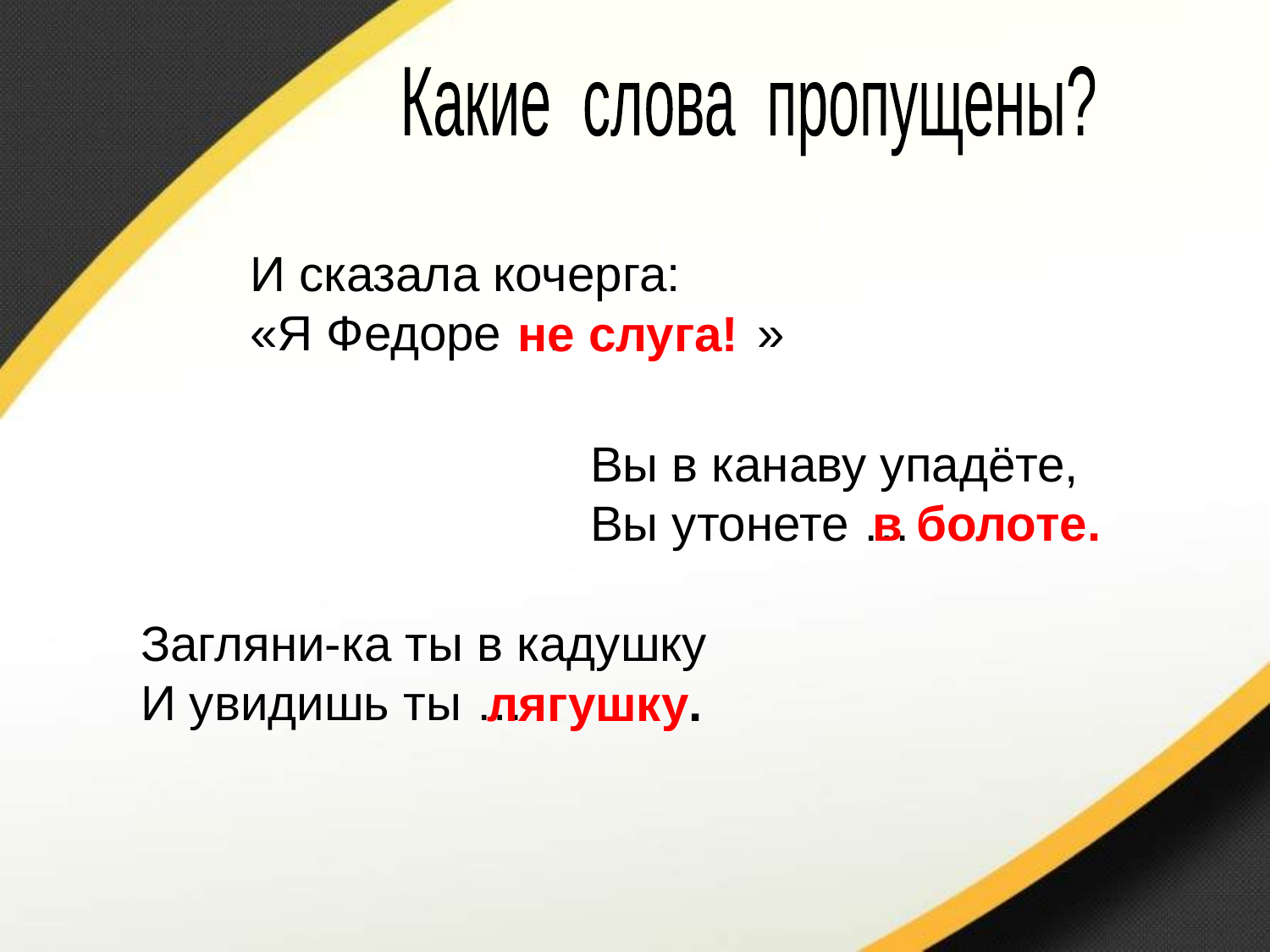

Какие  слова  пропущены?

И сказала кочерга:
«Я Федоре …              »
не слуга!
Вы в канаву упадёте,
Вы утонете …
в болоте.
Загляни-ка ты в кадушку
И увидишь ты …
лягушку.